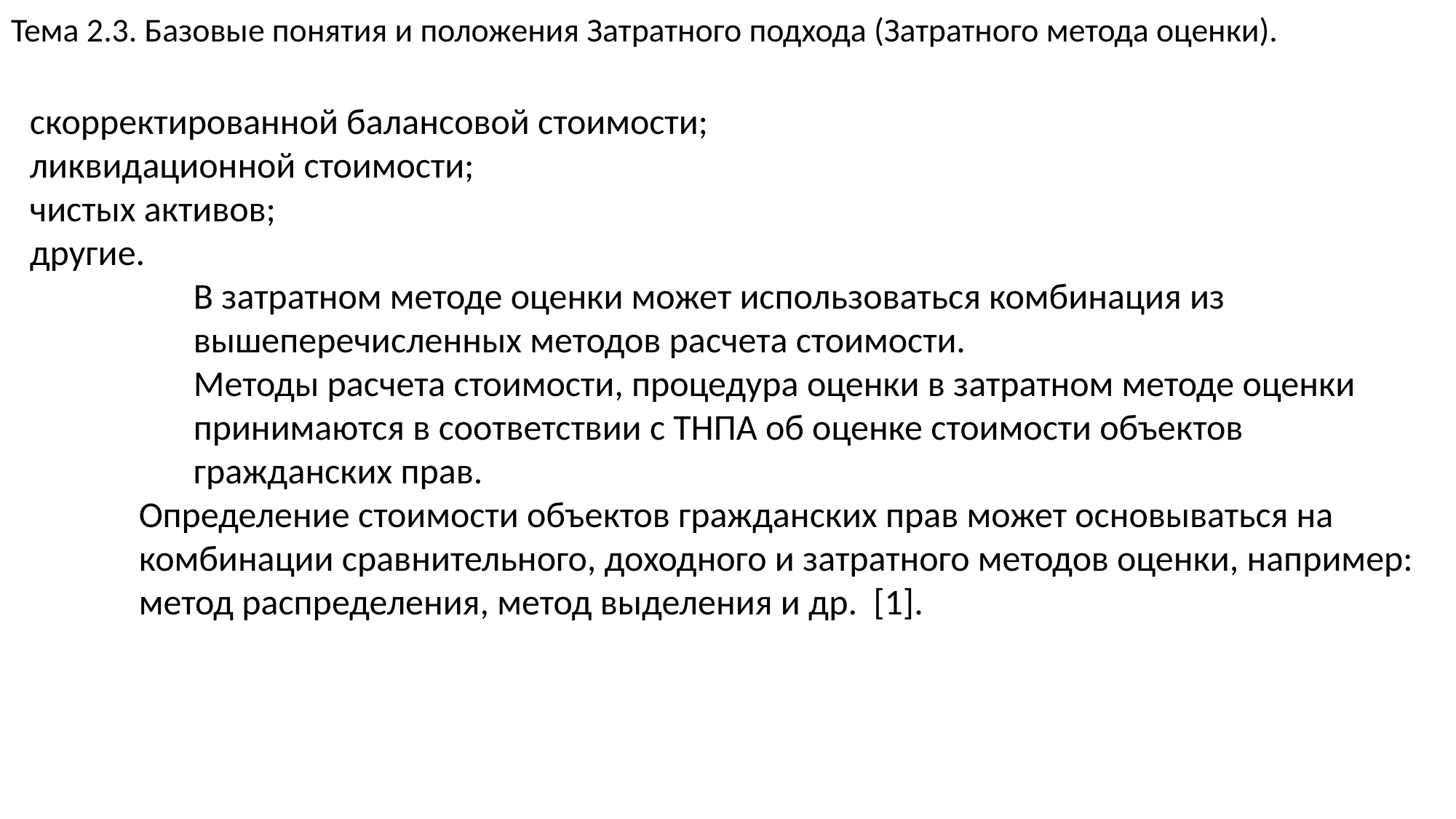

Тема 2.3. Базовые понятия и положения Затратного подхода (Затратного метода оценки).
скорректированной балансовой стоимости;
ликвидационной стоимости;
чистых активов;
другие.
В затратном методе оценки может использоваться комбинация из вышеперечисленных методов расчета стоимости.
Методы расчета стоимости, процедура оценки в затратном методе оценки принимаются в соответствии с ТНПА об оценке стоимости объектов гражданских прав.
Определение стоимости объектов гражданских прав может основываться на комбинации сравнительного, доходного и затратного методов оценки, например: метод распределения, метод выделения и др.  [1].